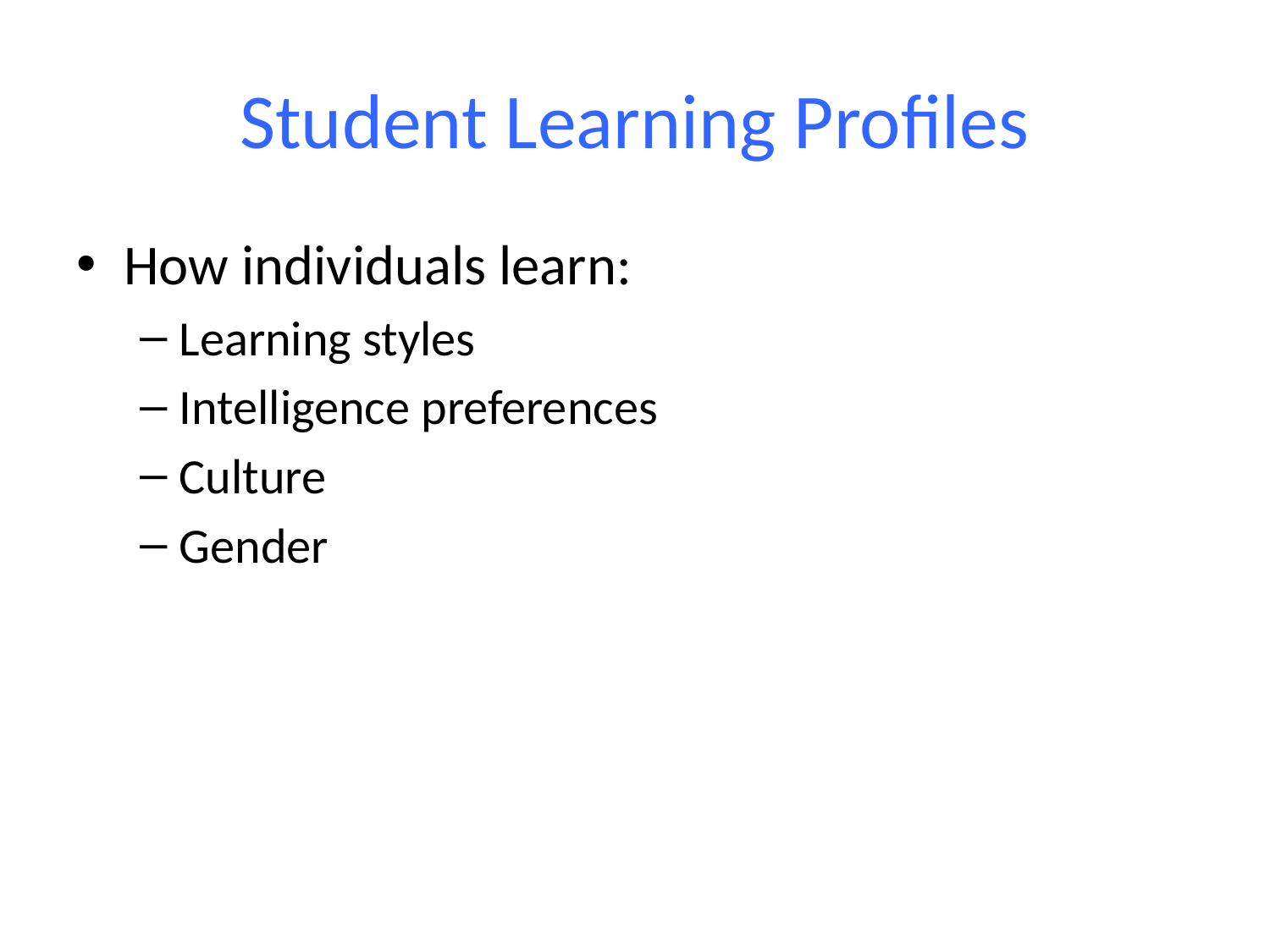

# Student Learning Profiles
How individuals learn:
Learning styles
Intelligence preferences
Culture
Gender